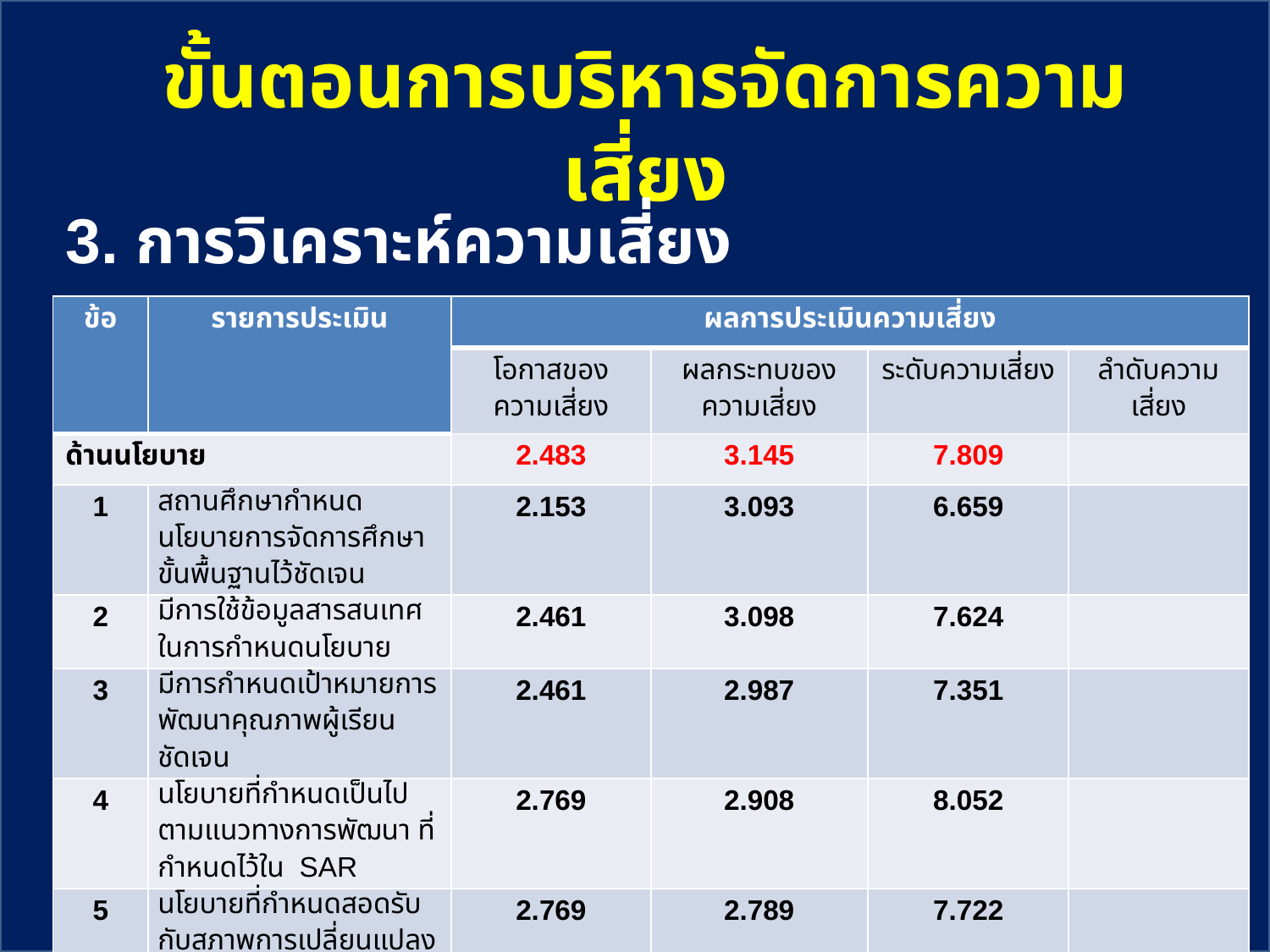

ข้อ
# ขั้นตอนการบริหารจัดการความเสี่ยง
3. การวิเคราะห์ความเสี่ยง
| ข้อ | รายการประเมิน | ผลการประเมินความเสี่ยง |  |  |  |
| --- | --- | --- | --- | --- | --- |
|  |  | โอกาสของความเสี่ยง | ผลกระทบของความเสี่ยง | ระดับความเสี่ยง | ลำดับความเสี่ยง |
| ด้านนโยบาย |  | 2.483 | 3.145 | 7.809 |  |
| 1 | สถานศึกษากำหนดนโยบายการจัดการศึกษาขั้นพื้นฐานไว้ชัดเจน | 2.153 | 3.093 | 6.659 |  |
| 2 | มีการใช้ข้อมูลสารสนเทศในการกำหนดนโยบาย | 2.461 | 3.098 | 7.624 |  |
| 3 | มีการกำหนดเป้าหมายการพัฒนาคุณภาพผู้เรียนชัดเจน | 2.461 | 2.987 | 7.351 |  |
| 4 | นโยบายที่กำหนดเป็นไปตามแนวทางการพัฒนา ที่กำหนดไว้ใน SAR | 2.769 | 2.908 | 8.052 |  |
| 5 | นโยบายที่กำหนดสอดรับกับสภาพการเปลี่ยนแปลงภายนอกสถานศึกษา | 2.769 | 2.789 | 7.722 |  |